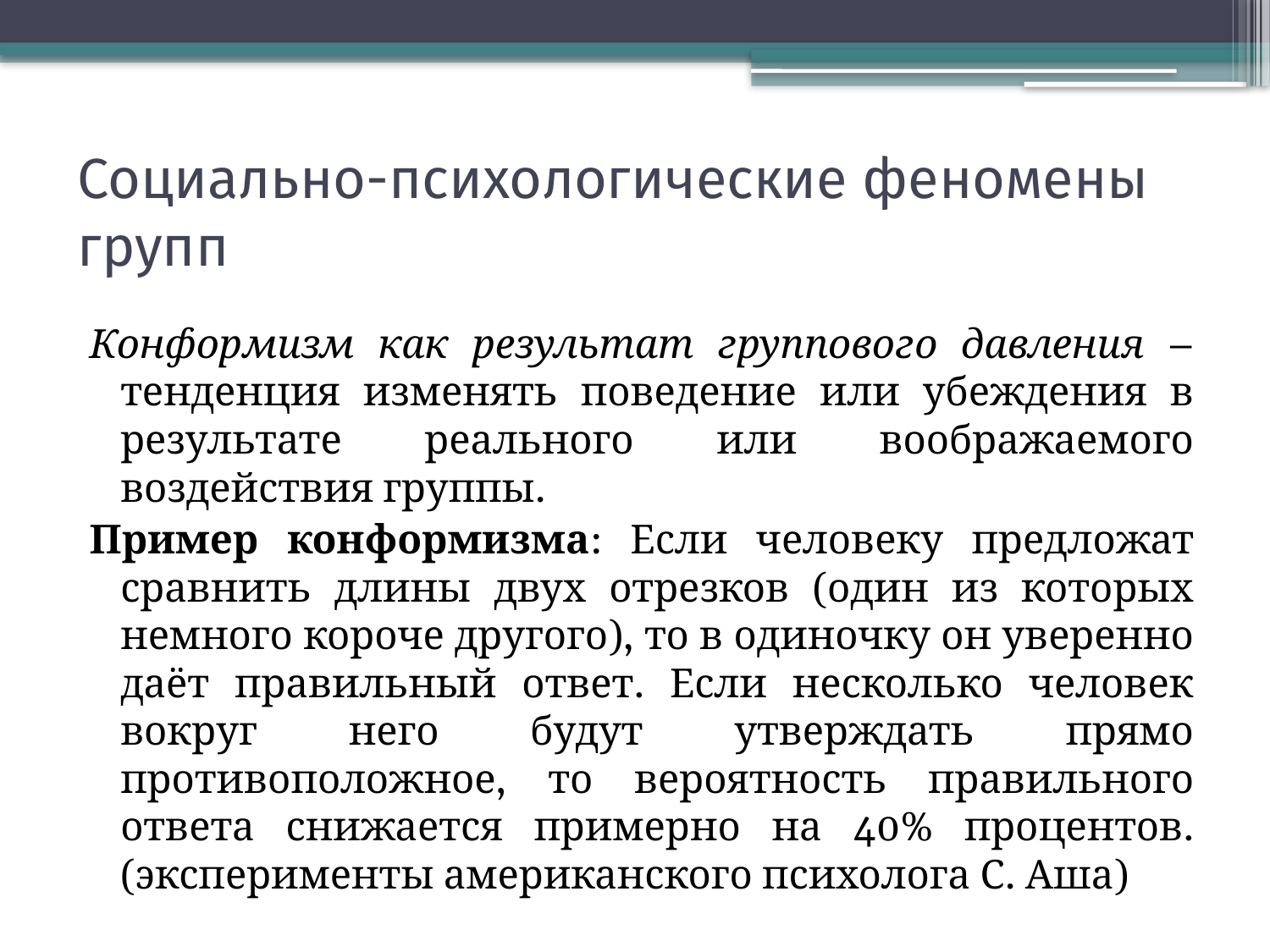

# Социально-психологические феномены групп
Конформизм как результат группового давления – тенденция изменять поведение или убеждения в результате реального или воображаемого воздействия группы.
Пример конформизма: Если человеку предложат сравнить длины двух отрезков (один из которых немного короче другого), то в одиночку он уверенно даёт правильный ответ. Если несколько человек вокруг него будут утверждать прямо противоположное, то вероятность правильного ответа снижается примерно на 40% процентов. (эксперименты американского психолога С. Аша)